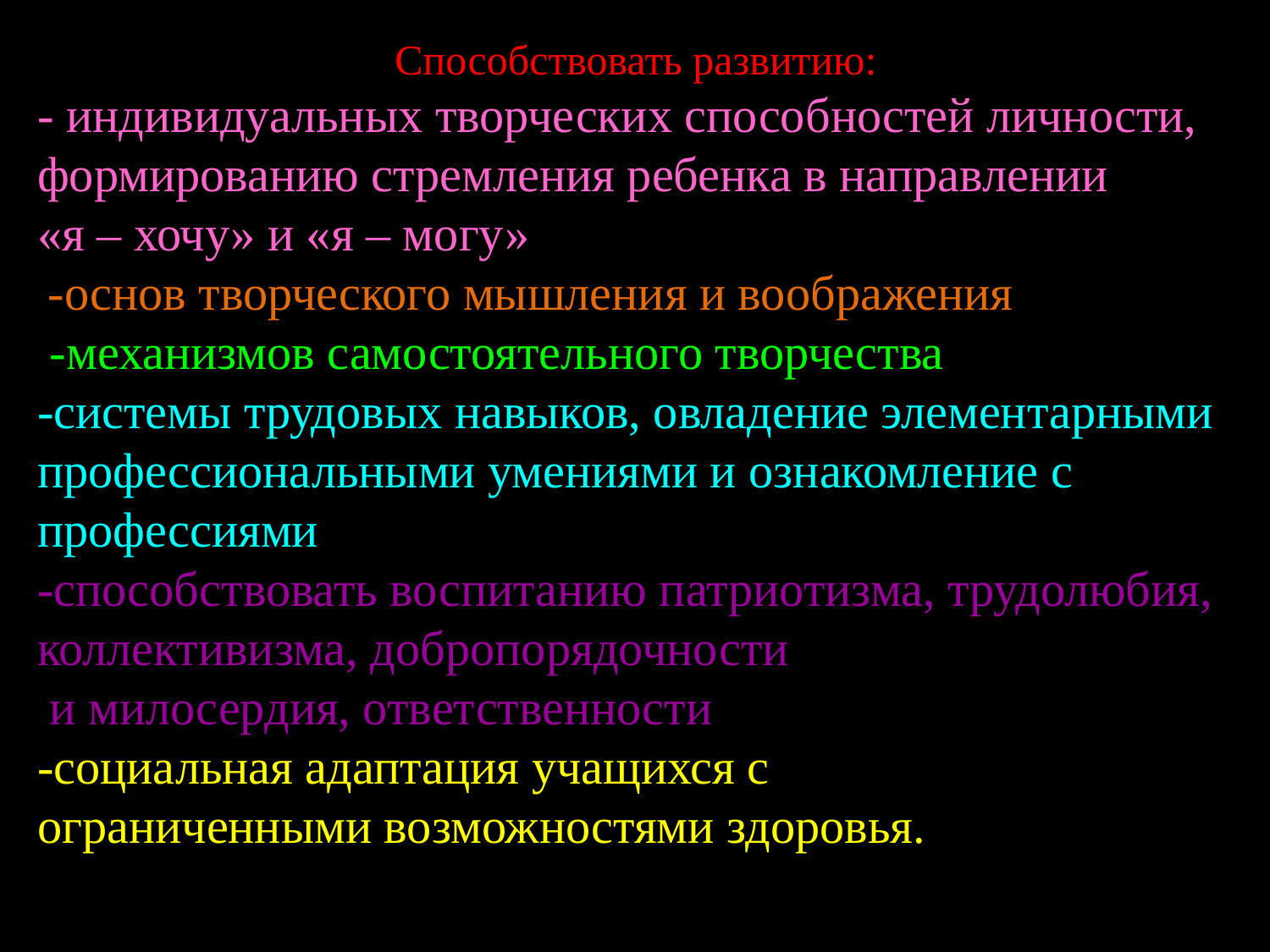

Способствовать развитию:
- индивидуальных творческих способностей личности, формированию стремления ребенка в направлении
«я – хочу» и «я – могу»
 -основ творческого мышления и воображения
 -механизмов самостоятельного творчества
-системы трудовых навыков, овладение элементарными профессиональными умениями и ознакомление с профессиями
-способствовать воспитанию патриотизма, трудолюбия, коллективизма, добропорядочности
 и милосердия, ответственности
-социальная адаптация учащихся с
ограниченными возможностями здоровья.